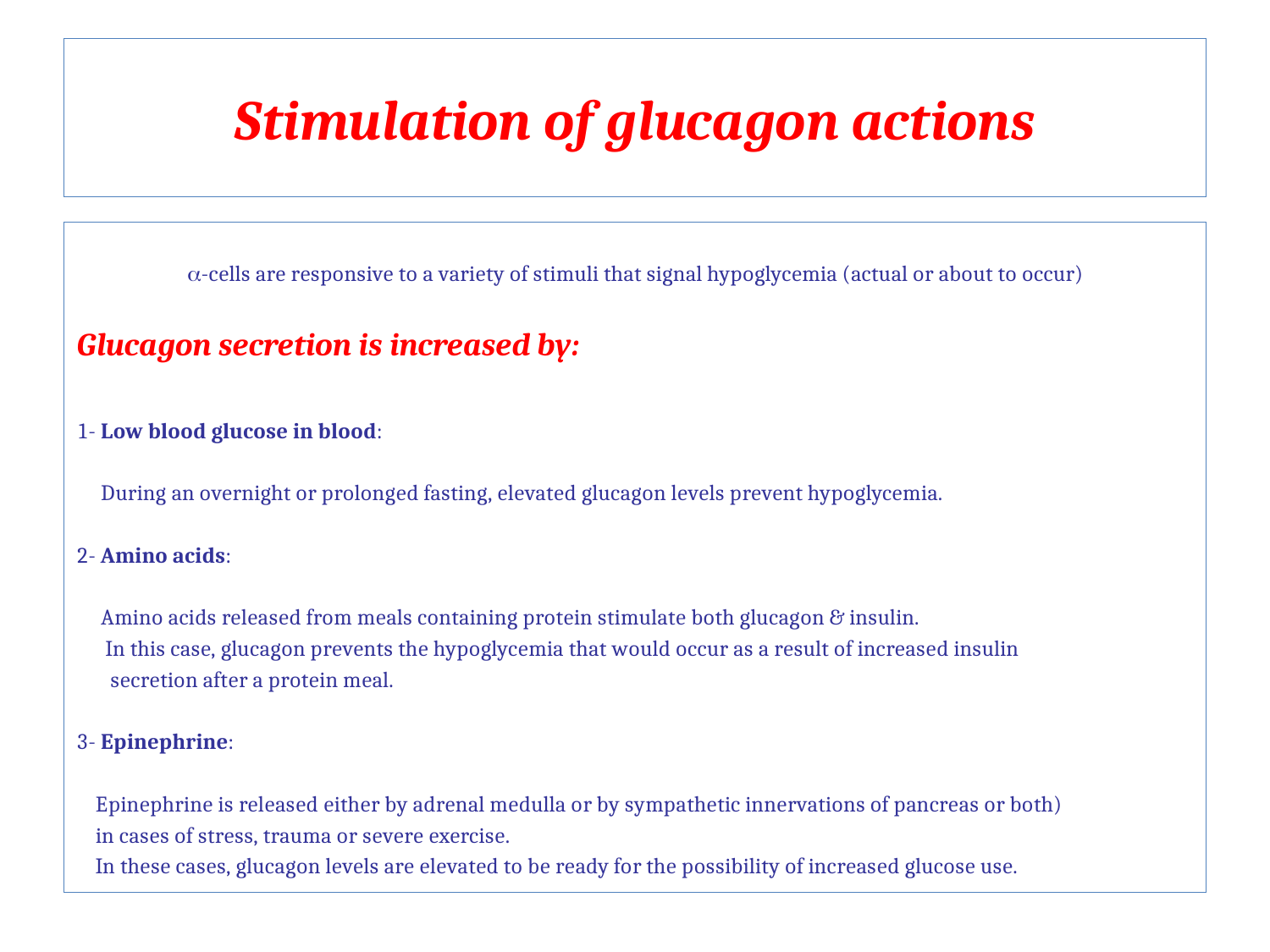

# Stimulation of glucagon actions

α-cells are responsive to a variety of stimuli that signal hypoglycemia (actual or about to occur)

Glucagon secretion is increased by:

1- Low blood glucose in blood:

     During an overnight or prolonged fasting, elevated glucagon levels prevent hypoglycemia.

2- Amino acids:

     Amino acids released from meals containing protein stimulate both glucagon & insulin.
      In this case, glucagon prevents the hypoglycemia that would occur as a result of increased insulin
       secretion after a protein meal.

3- Epinephrine:

    Epinephrine is released either by adrenal medulla or by sympathetic innervations of pancreas or both)
    in cases of stress, trauma or severe exercise.
    In these cases, glucagon levels are elevated to be ready for the possibility of increased glucose use.